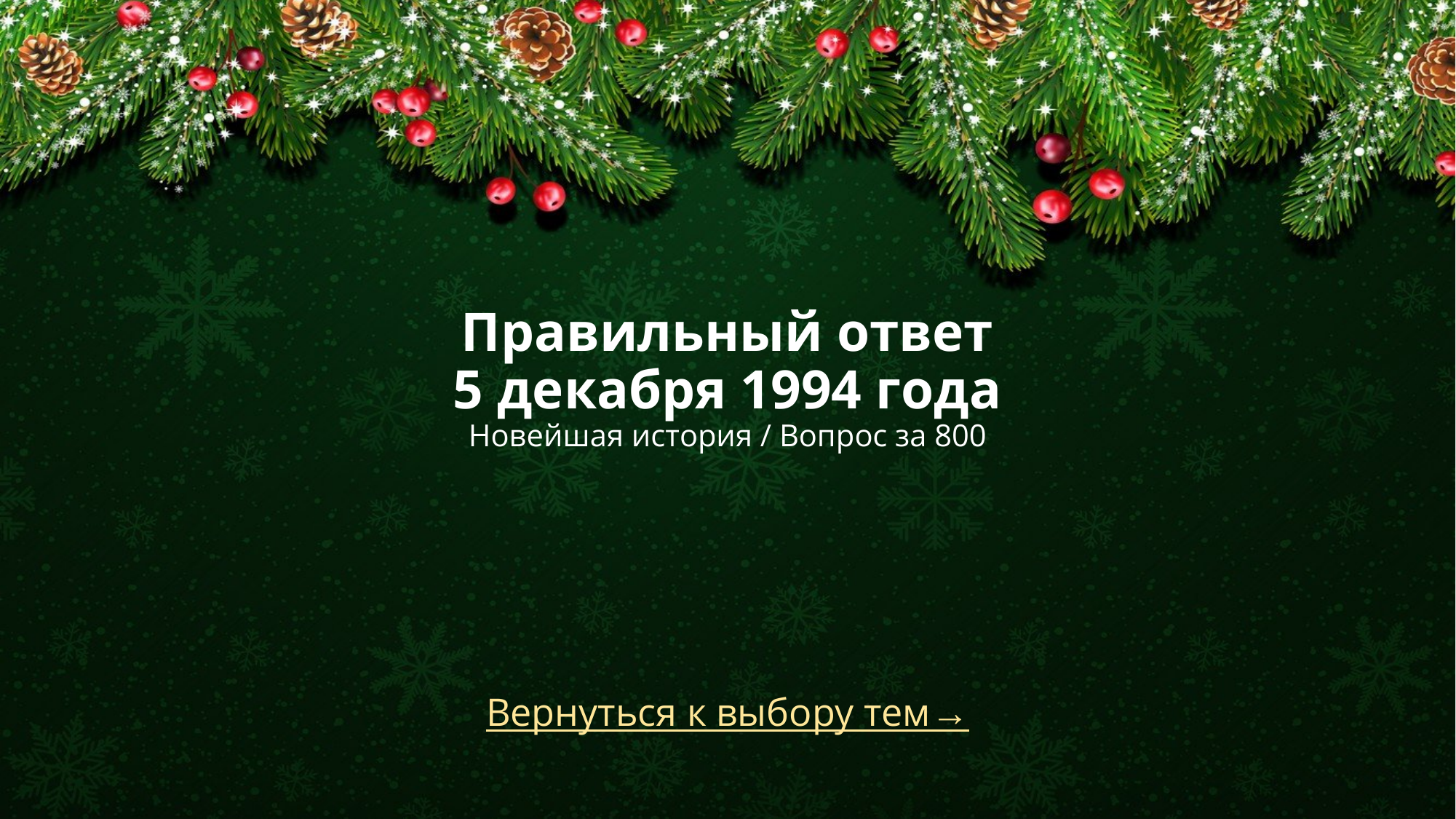

# Правильный ответ 5 декабря 1994 года Новейшая история / Вопрос за 800
Вернуться к выбору тем→